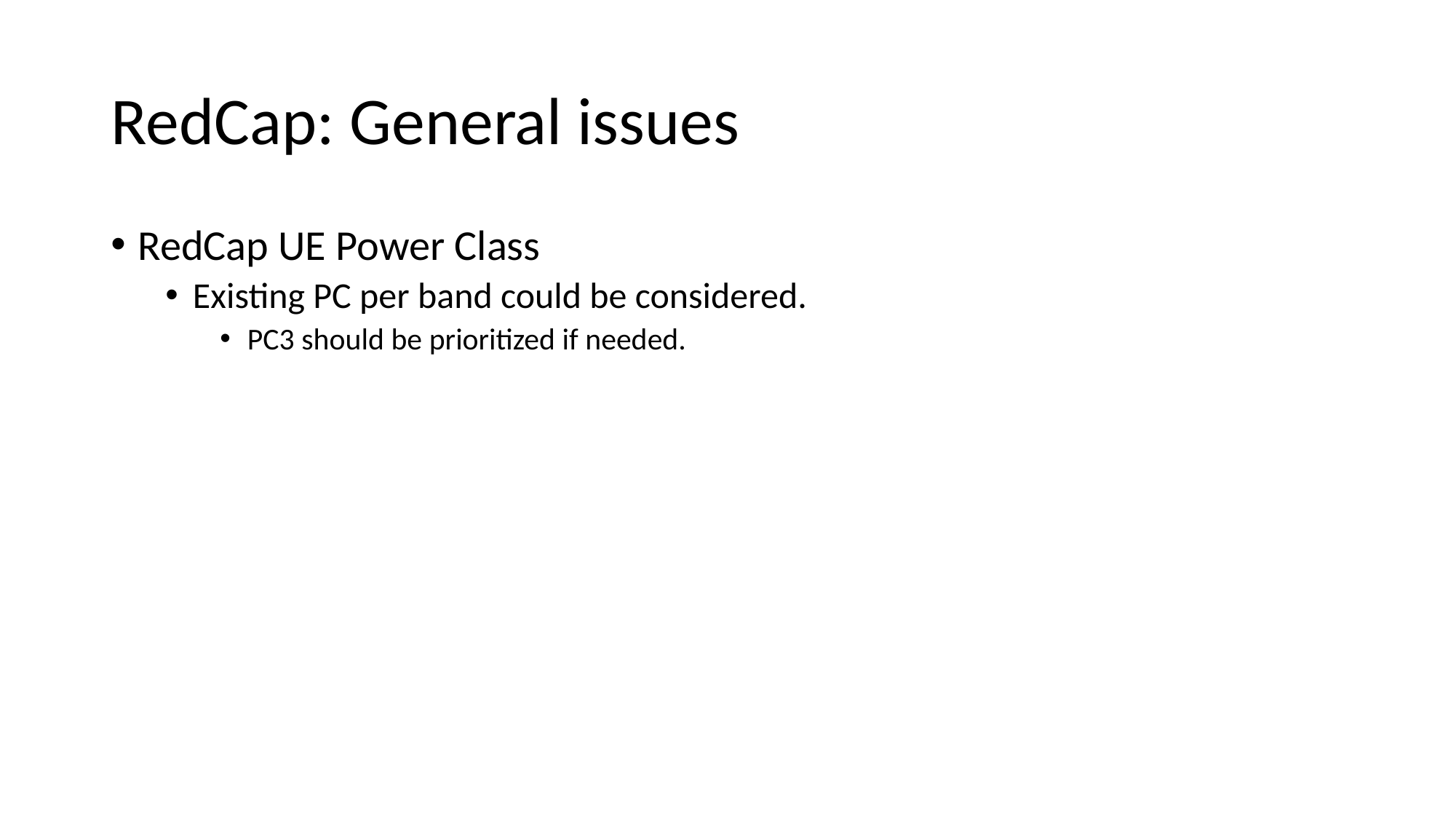

# RedCap: General issues
RedCap UE Power Class
Existing PC per band could be considered.
PC3 should be prioritized if needed.